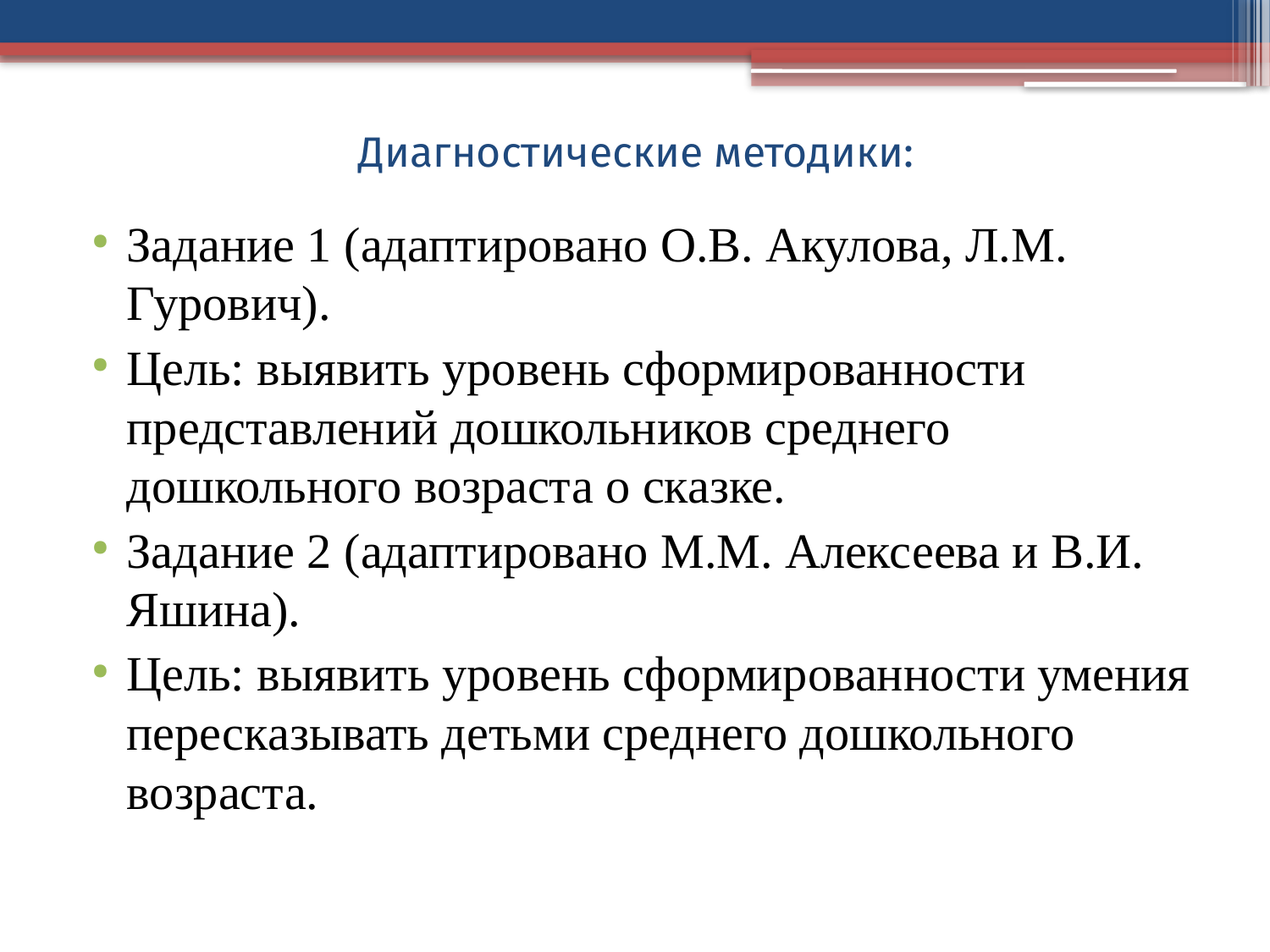

# Диагностические методики:
Задание 1 (адаптировано О.В. Акулова, Л.М. Гурович).
Цель: выявить уровень сформированности представлений дошкольников среднего дошкольного возраста о сказке.
Задание 2 (адаптировано М.М. Алексеева и В.И. Яшина).
Цель: выявить уровень сформированности умения пересказывать детьми среднего дошкольного возраста.